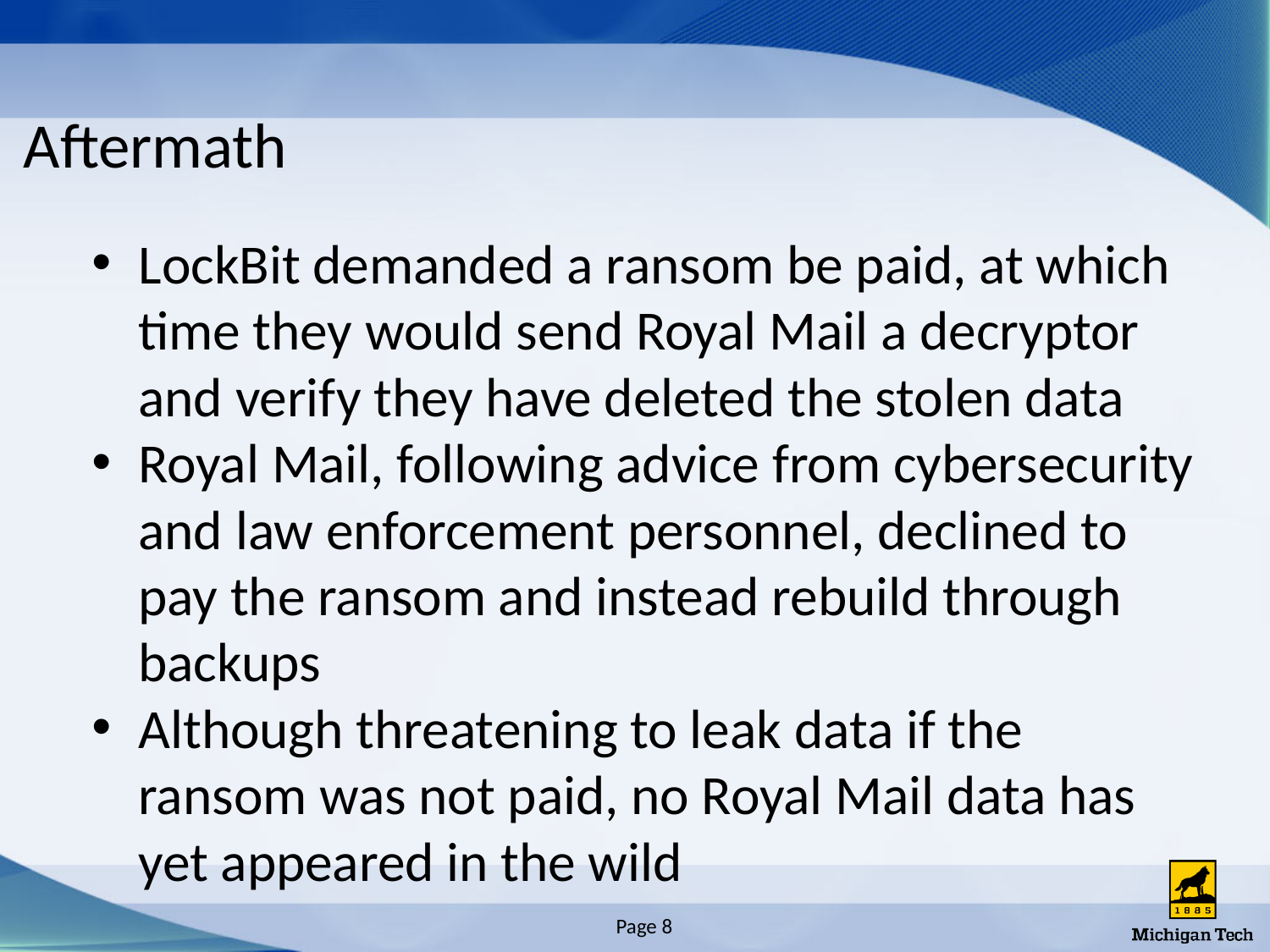

# Aftermath
LockBit demanded a ransom be paid, at which time they would send Royal Mail a decryptor and verify they have deleted the stolen data
Royal Mail, following advice from cybersecurity and law enforcement personnel, declined to pay the ransom and instead rebuild through backups
Although threatening to leak data if the ransom was not paid, no Royal Mail data has yet appeared in the wild